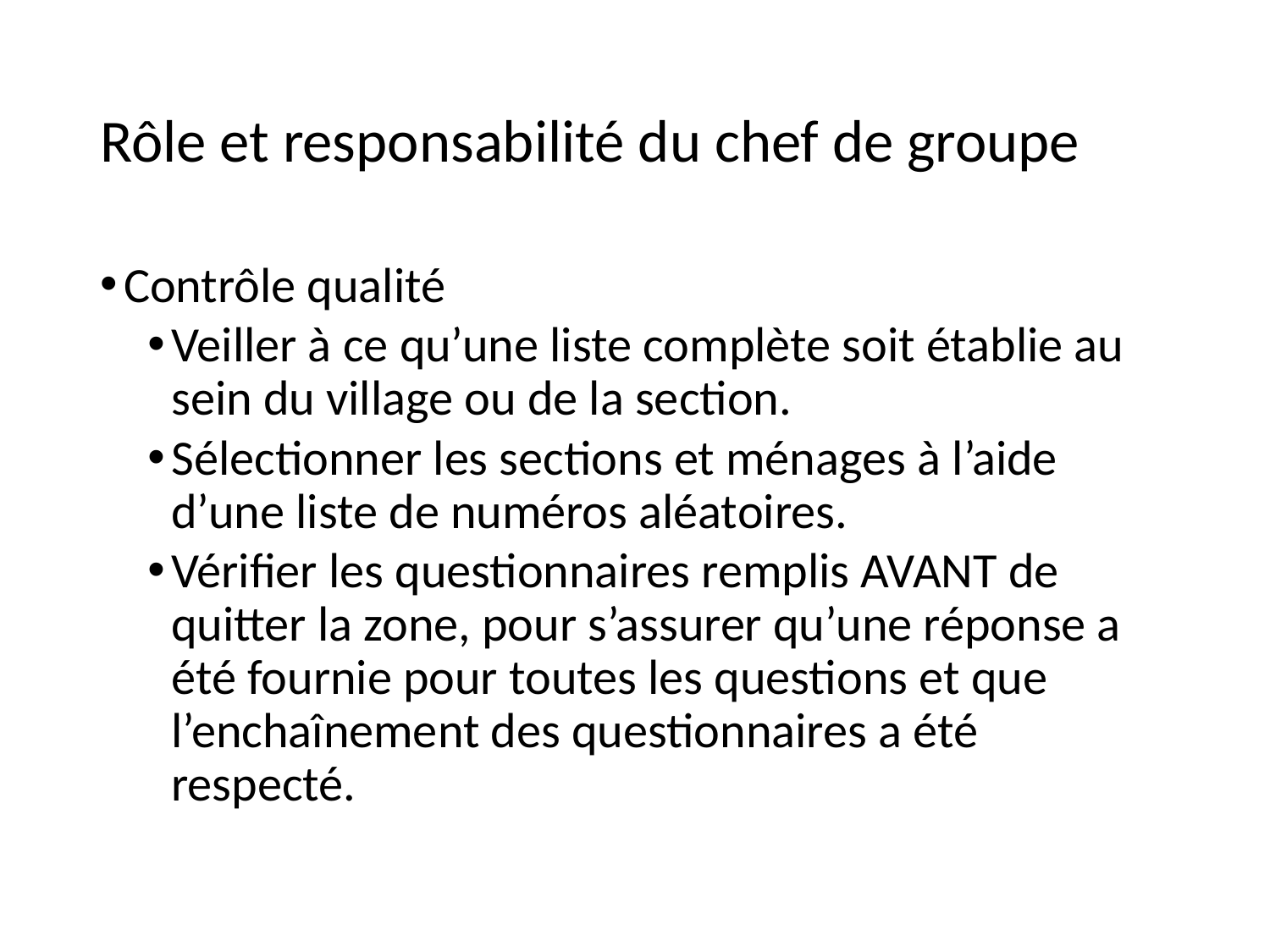

# Rôle et responsabilité du chef de groupe
Contrôle qualité
Veiller à ce qu’une liste complète soit établie au sein du village ou de la section.
Sélectionner les sections et ménages à l’aide d’une liste de numéros aléatoires.
Vérifier les questionnaires remplis AVANT de quitter la zone, pour s’assurer qu’une réponse a été fournie pour toutes les questions et que l’enchaînement des questionnaires a été respecté.